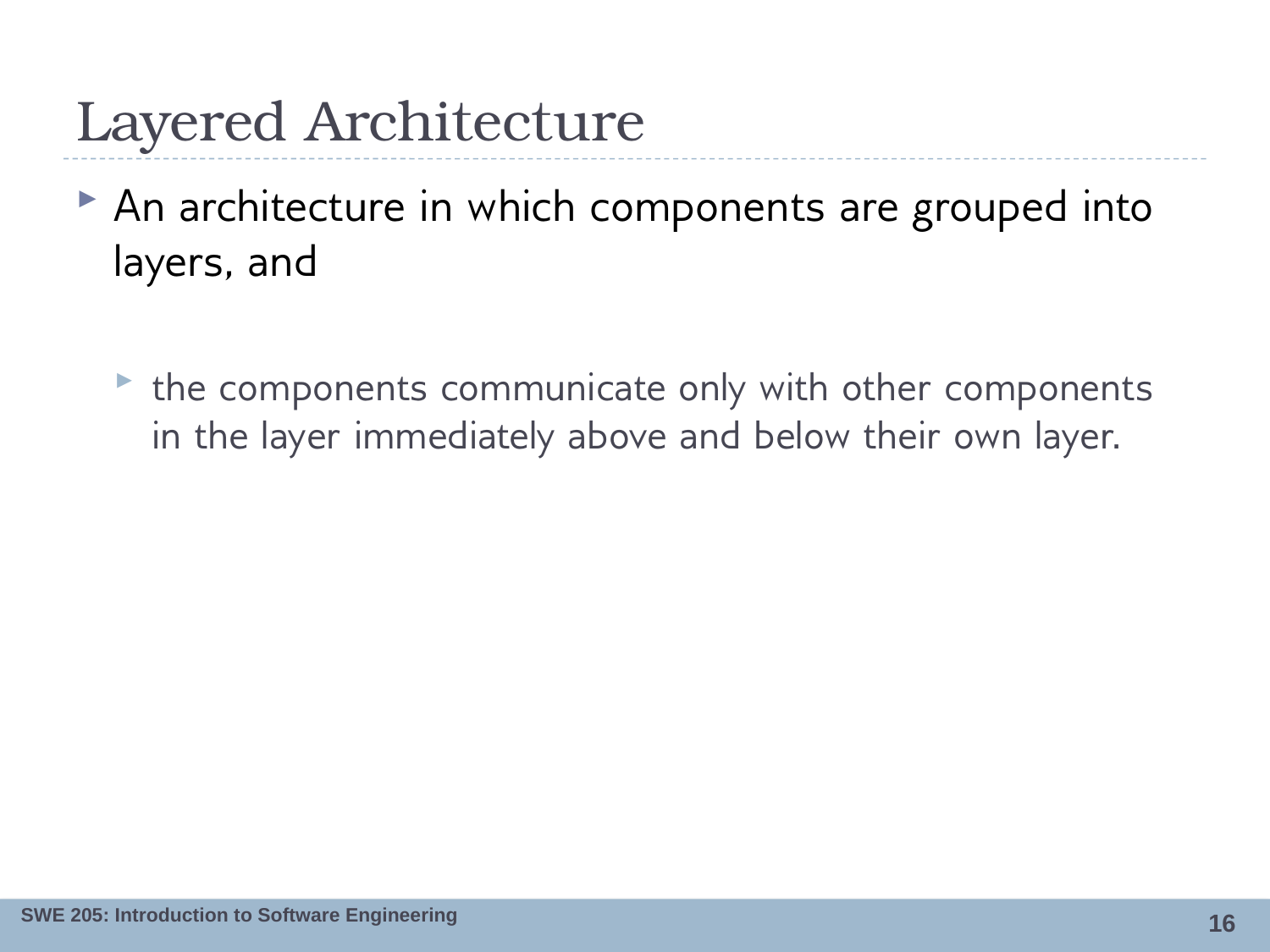

# Layered Architecture
An architecture in which components are grouped into layers, and

the components communicate only with other components in the layer immediately above and below their own layer.

16